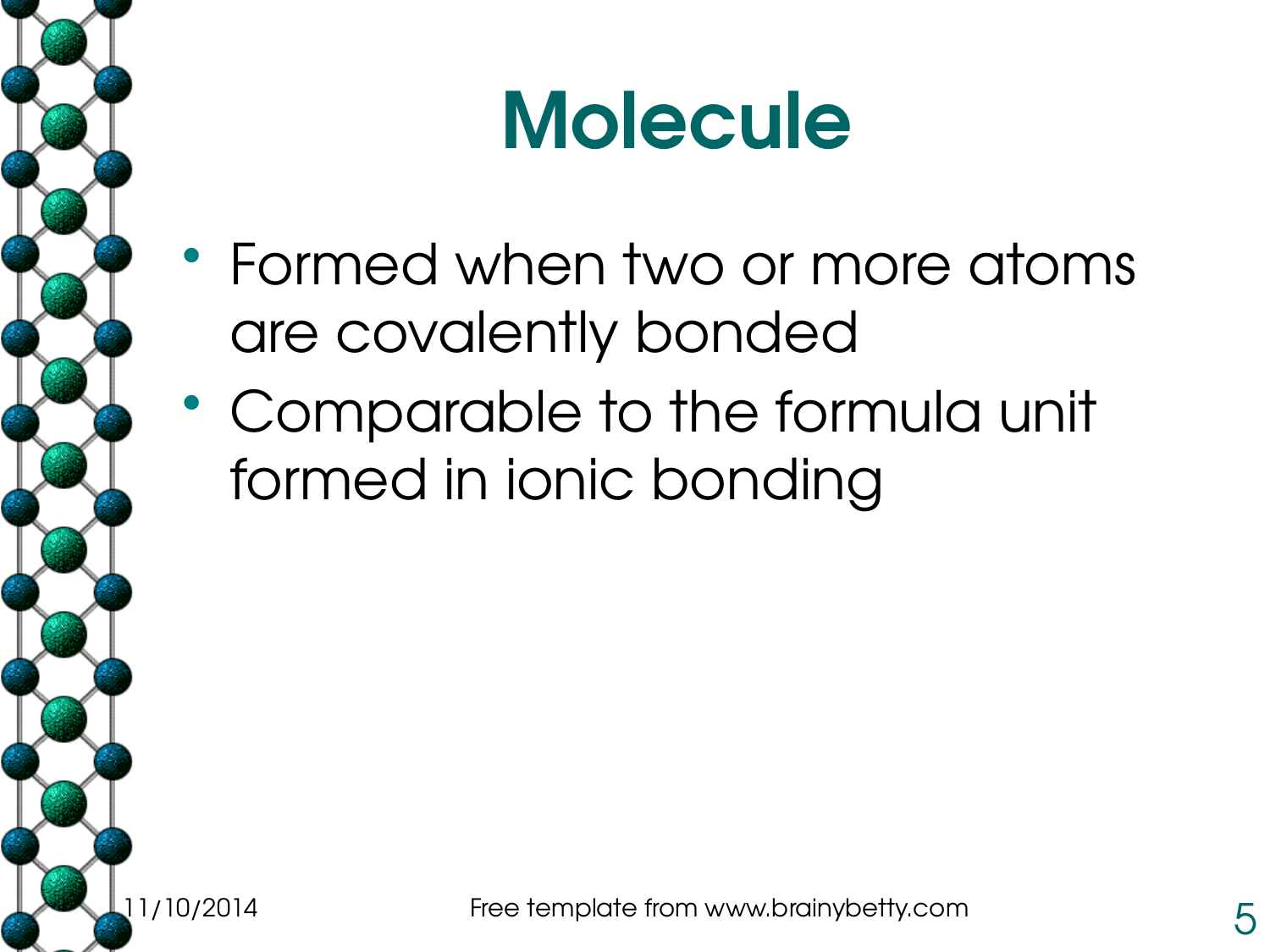

# Molecule
Formed when two or more atoms are covalently bonded
Comparable to the formula unit formed in ionic bonding
11/10/2014
Free template from www.brainybetty.com
5